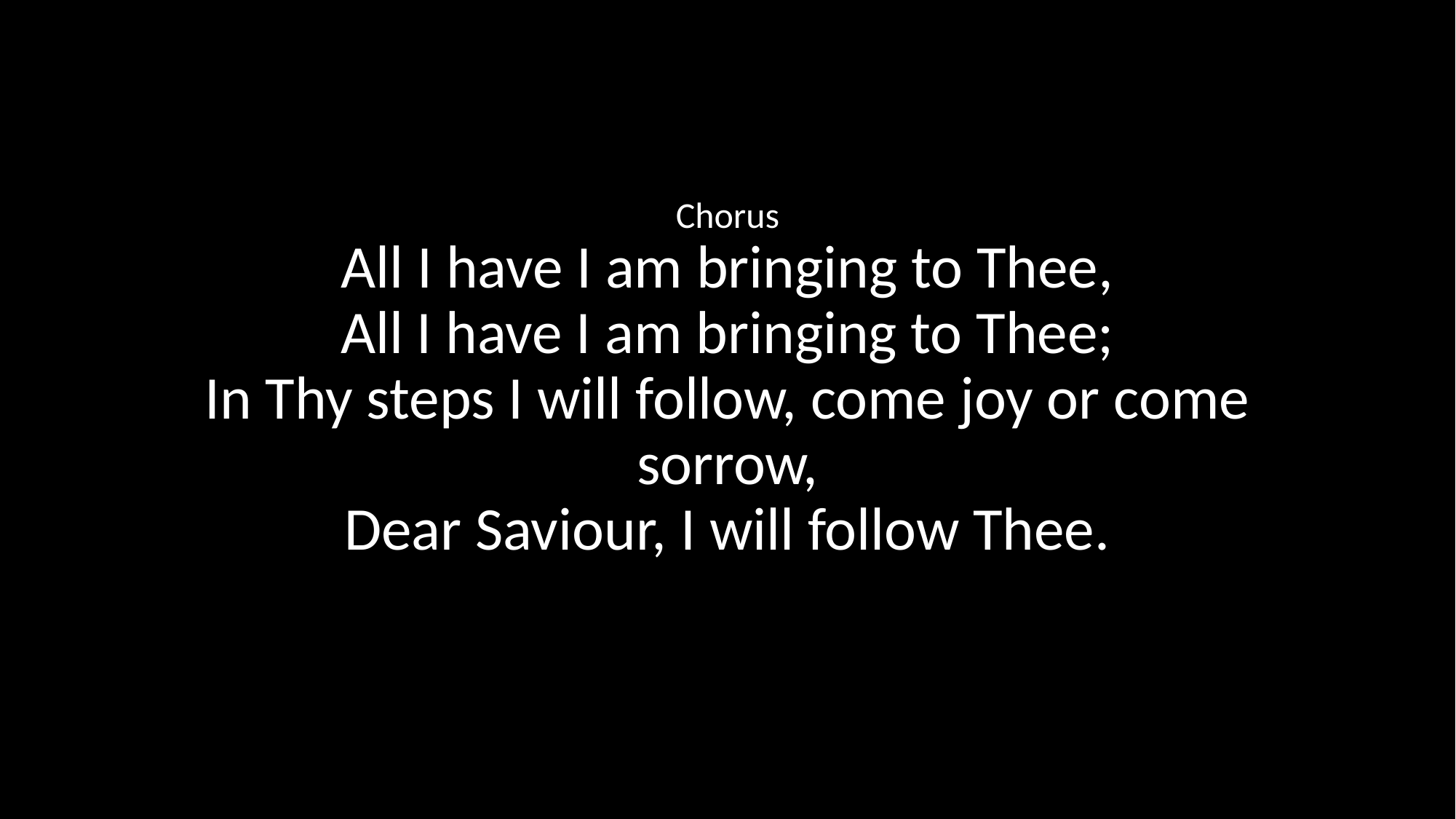

Chorus
All I have I am bringing to Thee,
All I have I am bringing to Thee;
In Thy steps I will follow, come joy or come sorrow,
Dear Saviour, I will follow Thee.